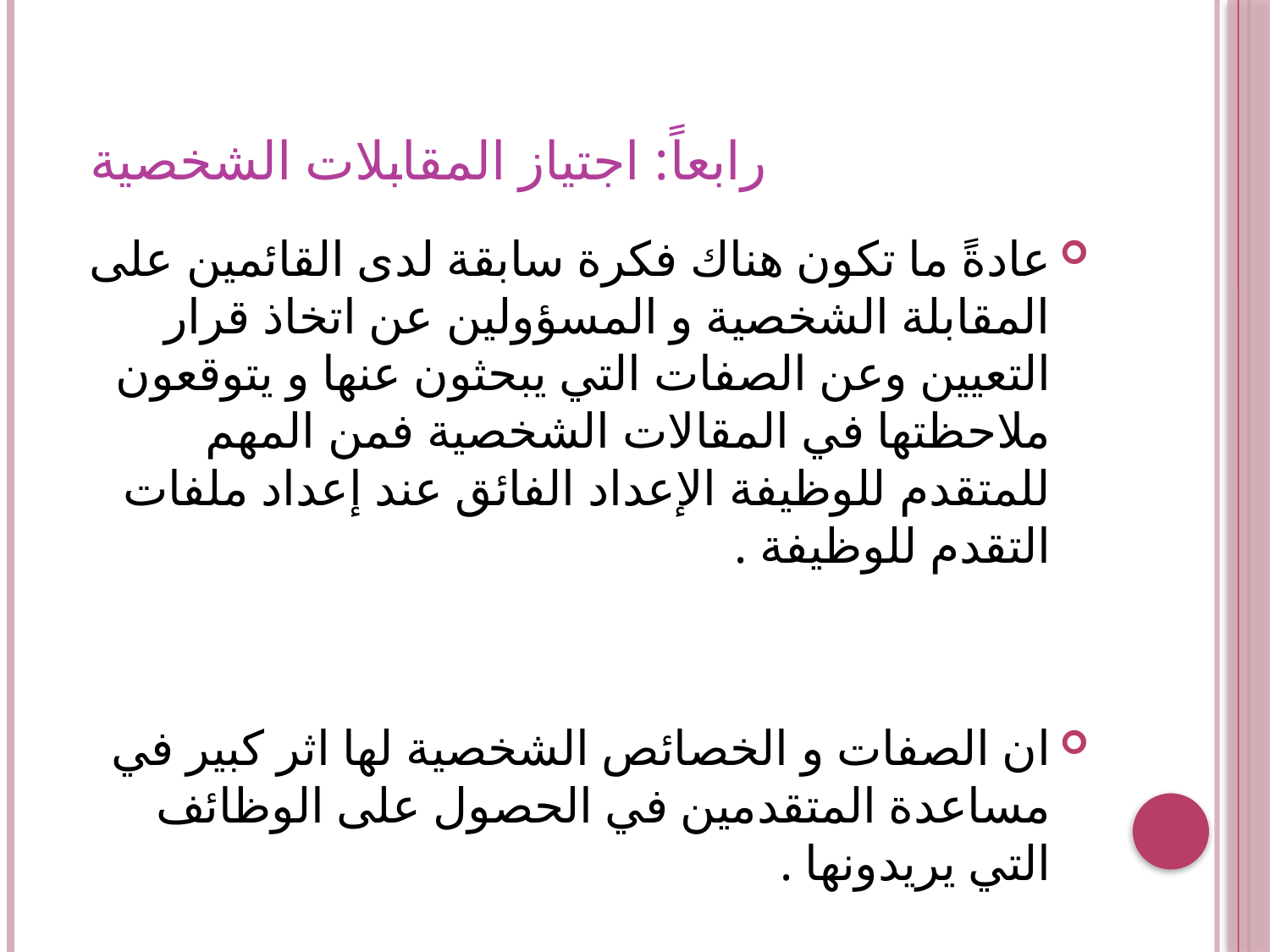

# رابعاً: اجتياز المقابلات الشخصية
عادةً ما تكون هناك فكرة سابقة لدى القائمين على المقابلة الشخصية و المسؤولين عن اتخاذ قرار التعيين وعن الصفات التي يبحثون عنها و يتوقعون ملاحظتها في المقالات الشخصية فمن المهم للمتقدم للوظيفة الإعداد الفائق عند إعداد ملفات التقدم للوظيفة .

ان الصفات و الخصائص الشخصية لها اثر كبير في مساعدة المتقدمين في الحصول على الوظائف التي يريدونها .